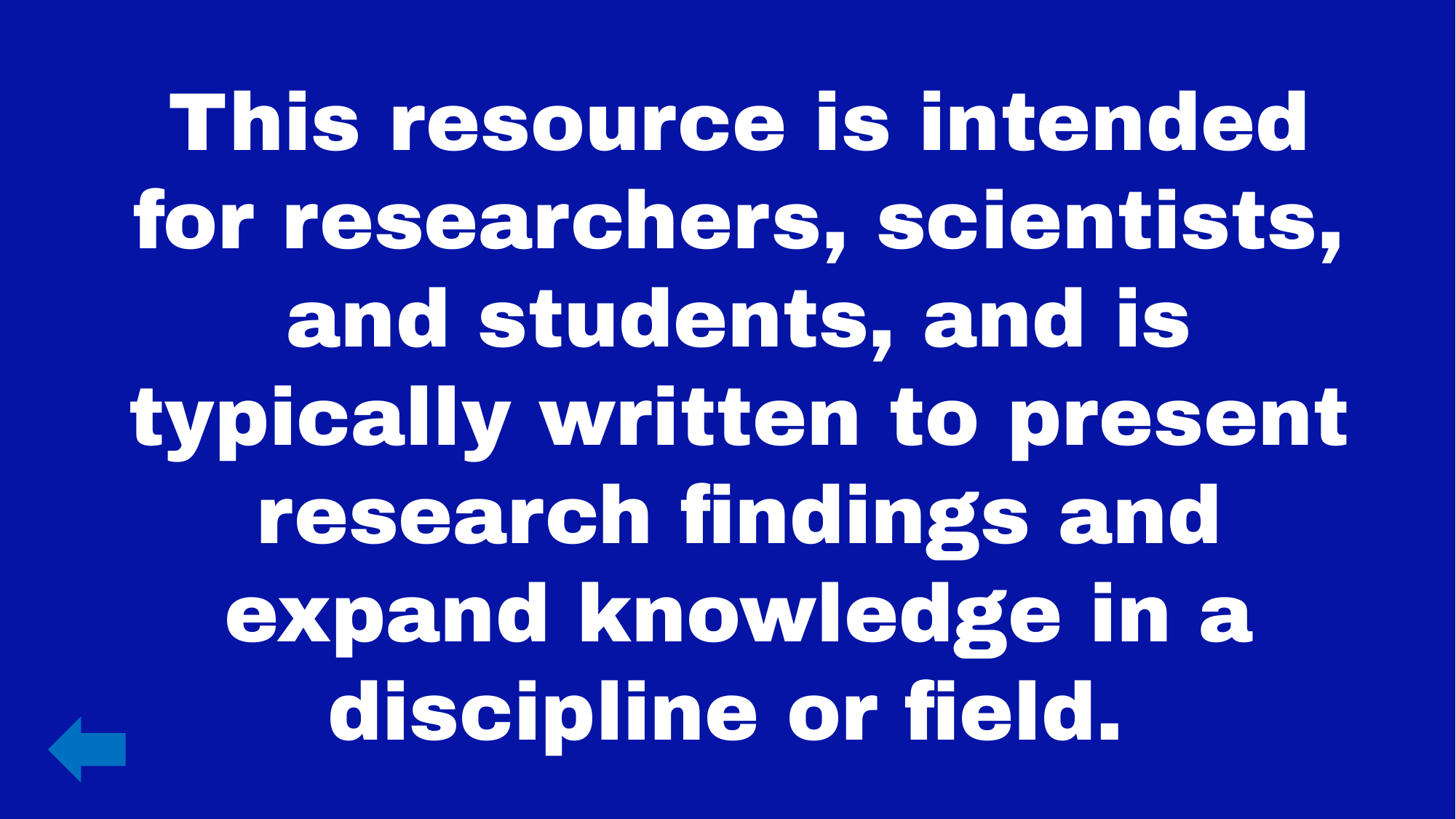

This resource is intended for researchers, scientists, and students, and is typically written to present research findings and expand knowledge in a discipline or field.